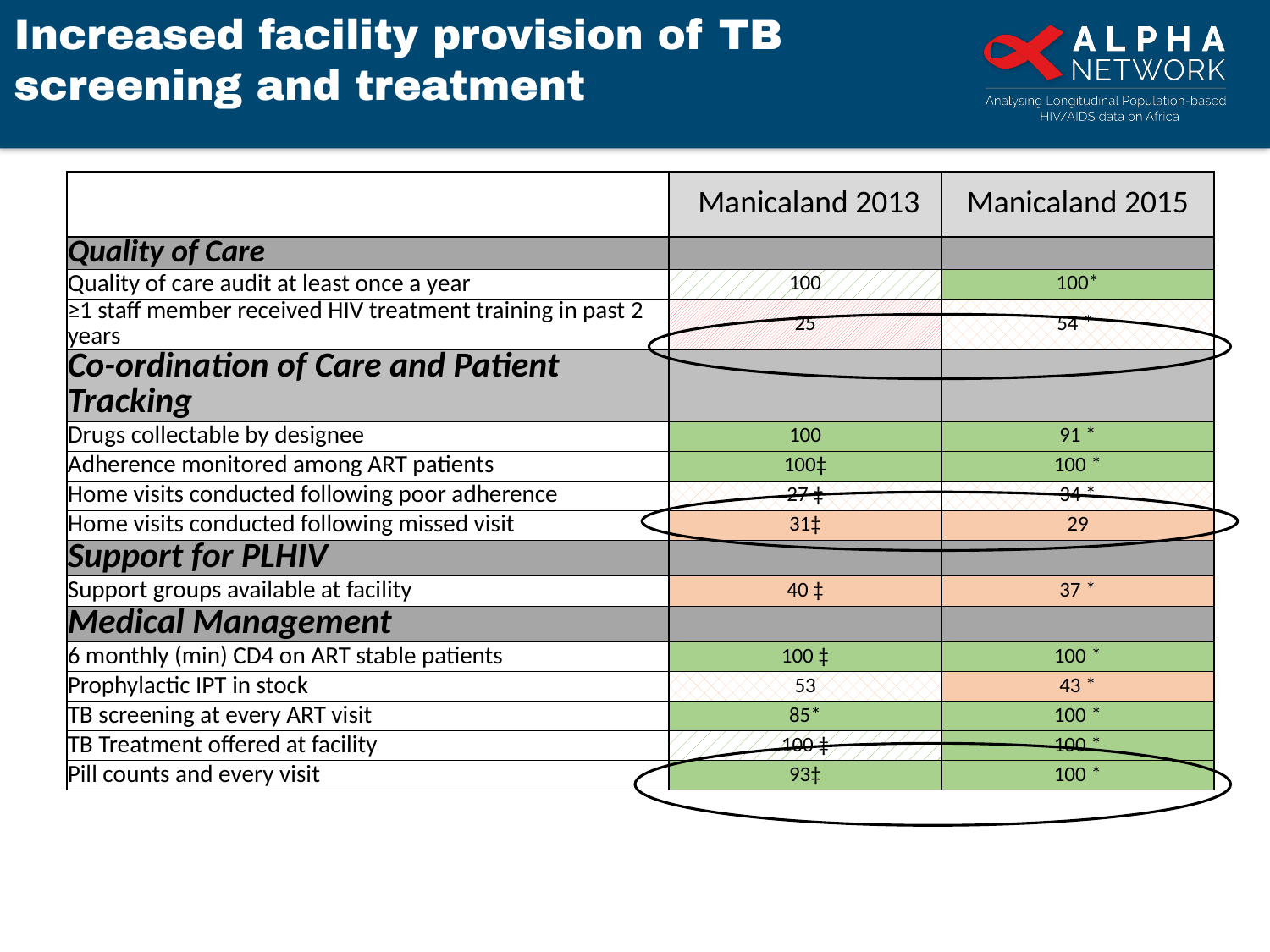

# Increased facility provision of TB screening and treatment
|  | Manicaland 2013 | Manicaland 2015 |
| --- | --- | --- |
| Quality of Care |  |  |
| Quality of care audit at least once a year | 100 | 100\* |
| ≥1 staff member received HIV treatment training in past 2 years | 25 | 54 \* |
| Co-ordination of Care and Patient Tracking |  |  |
| Drugs collectable by designee | 100 | 91 \* |
| Adherence monitored among ART patients | 100‡ | 100 \* |
| Home visits conducted following poor adherence | 27 ‡ | 34 \* |
| Home visits conducted following missed visit | 31‡ | 29 |
| Support for PLHIV |  |  |
| Support groups available at facility | 40 ‡ | 37 \* |
| Medical Management |  |  |
| 6 monthly (min) CD4 on ART stable patients | 100 ‡ | 100 \* |
| Prophylactic IPT in stock | 53 | 43 \* |
| TB screening at every ART visit | 85\* | 100 \* |
| TB Treatment offered at facility | 100 ‡ | 100 \* |
| Pill counts and every visit | 93‡ | 100 \* |